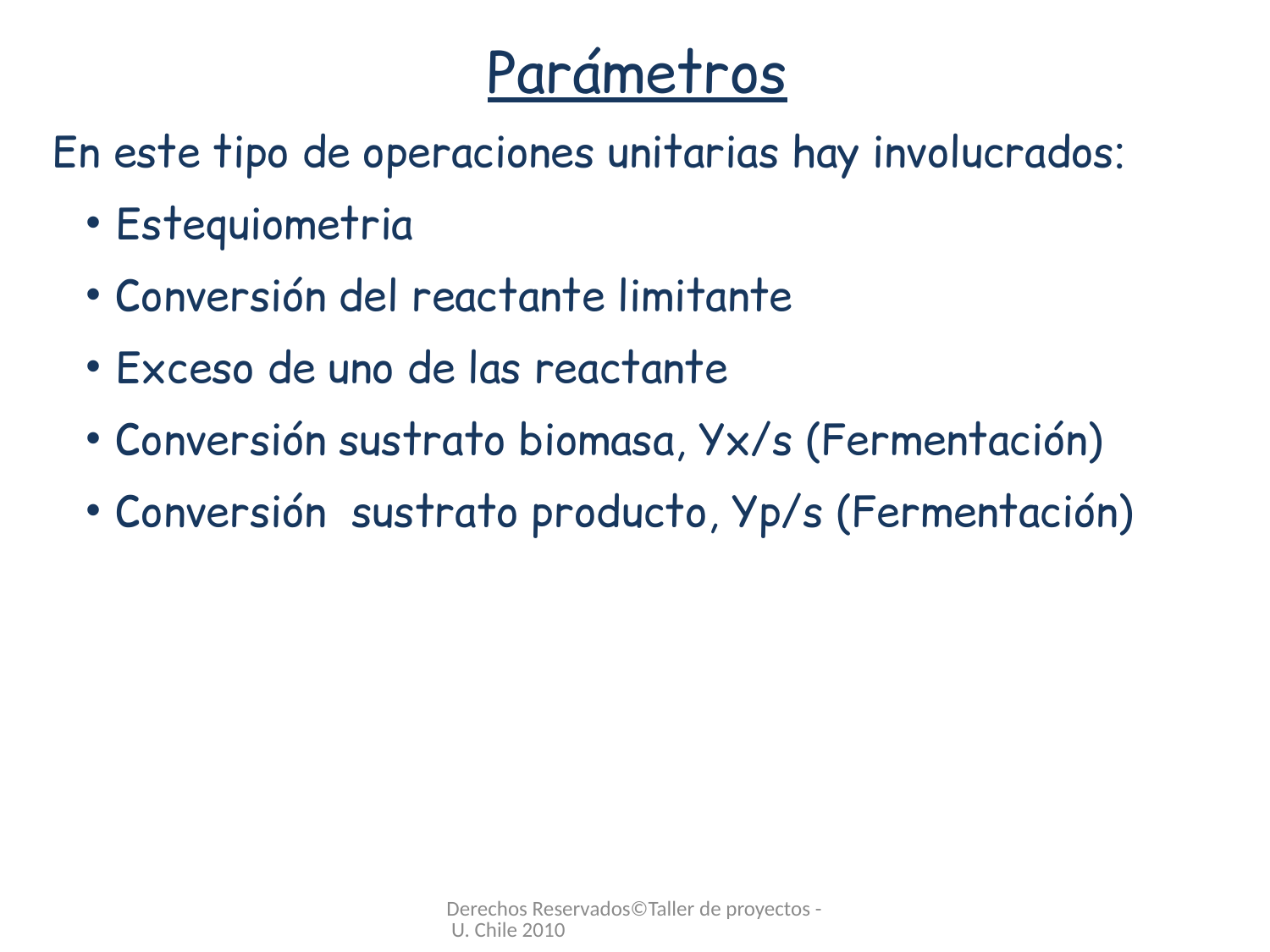

Parámetros
En este tipo de operaciones unitarias hay involucrados:
Estequiometria
Conversión del reactante limitante
Exceso de uno de las reactante
Conversión sustrato biomasa, Yx/s (Fermentación)
Conversión  sustrato producto, Yp/s (Fermentación)
Derechos Reservados©Taller de proyectos - U. Chile 2010